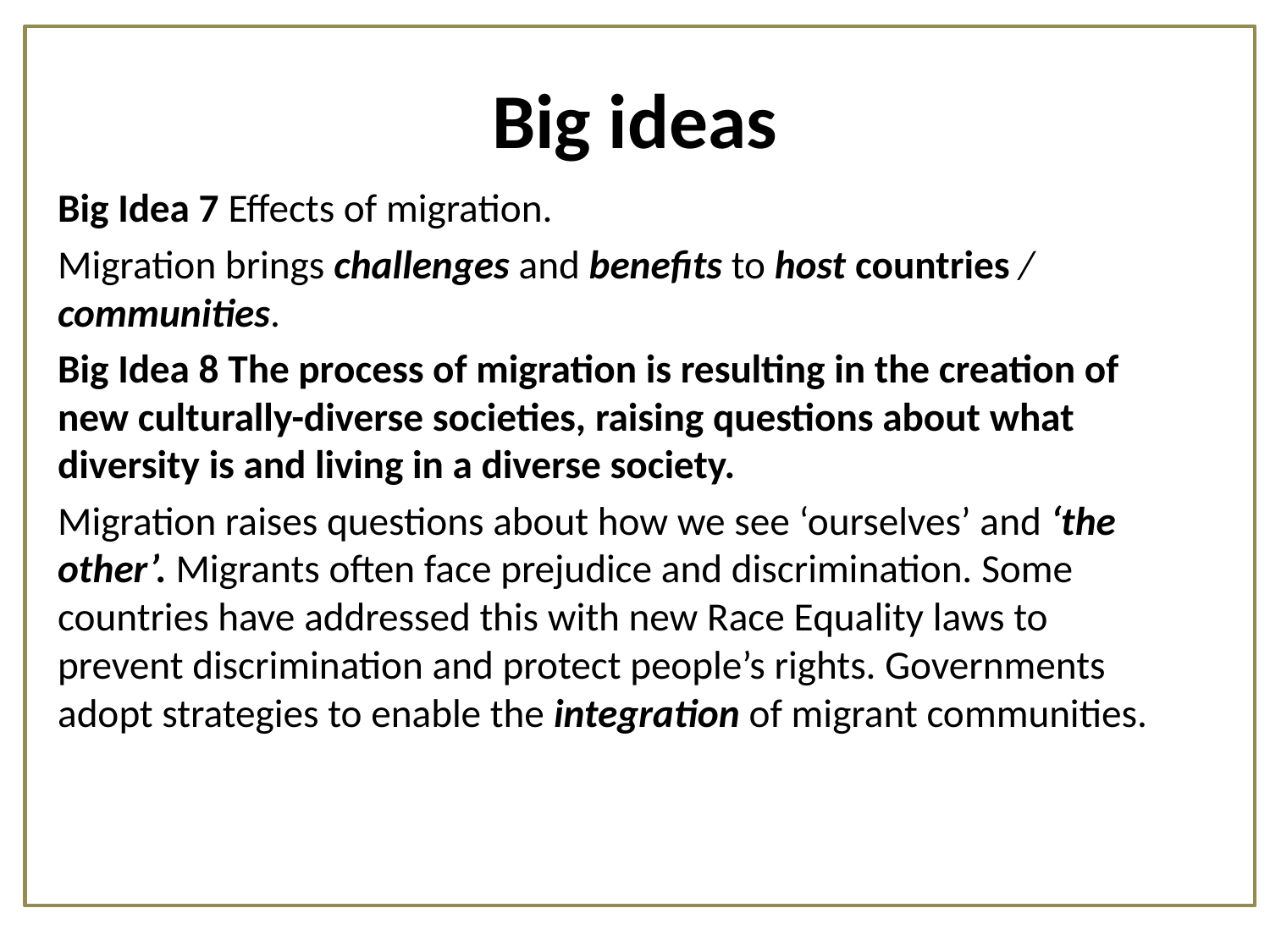

# Big ideas
Big Idea 7 Effects of migration.
Migration brings challenges and benefits to host countries / communities.
Big Idea 8 The process of migration is resulting in the creation of new culturally-diverse societies, raising questions about what diversity is and living in a diverse society.
Migration raises questions about how we see ‘ourselves’ and ‘the other’. Migrants often face prejudice and discrimination. Some countries have addressed this with new Race Equality laws to prevent discrimination and protect people’s rights. Governments adopt strategies to enable the integration of migrant communities.